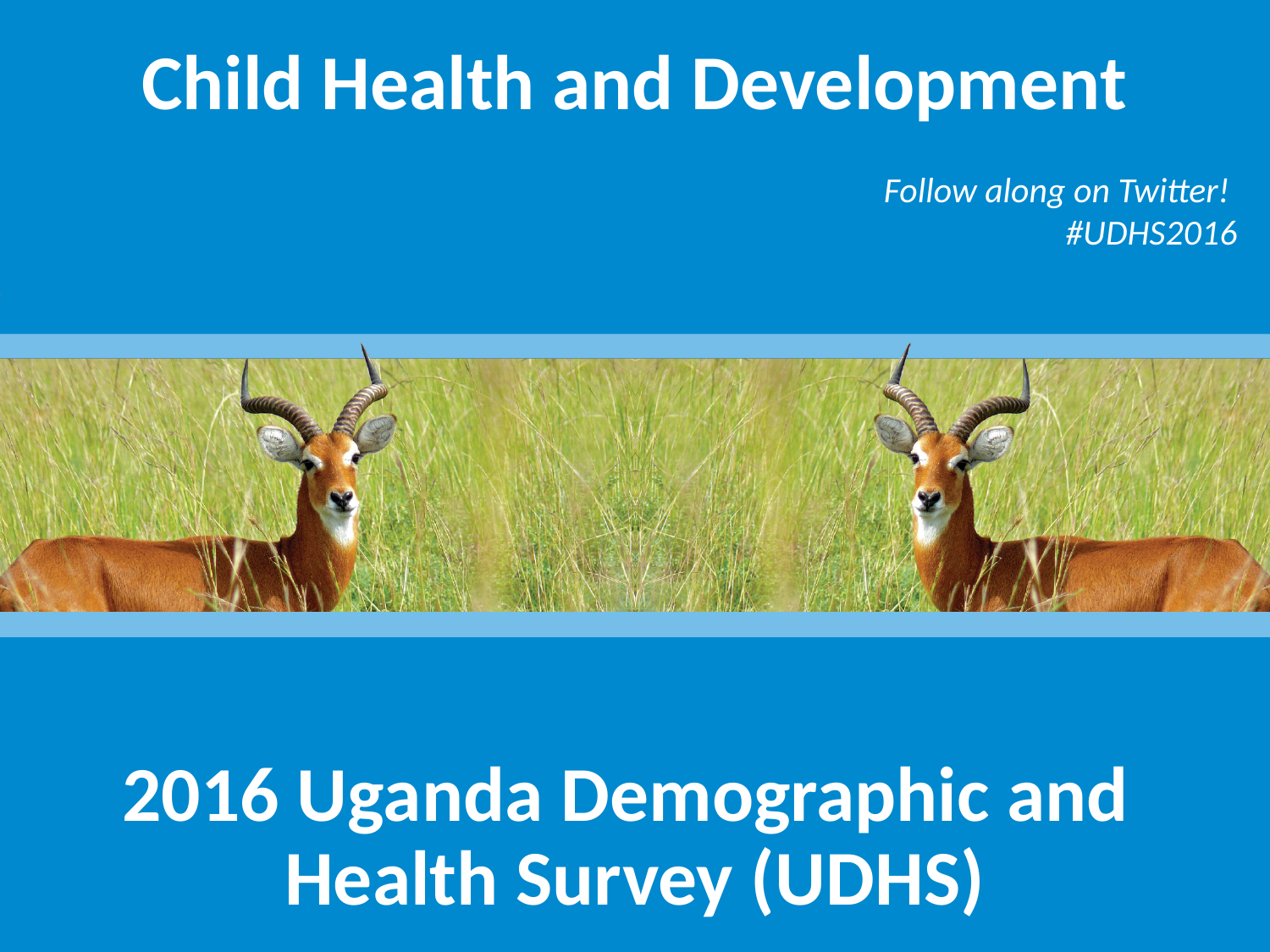

Child Health and Development
Follow along on Twitter!
#UDHS2016